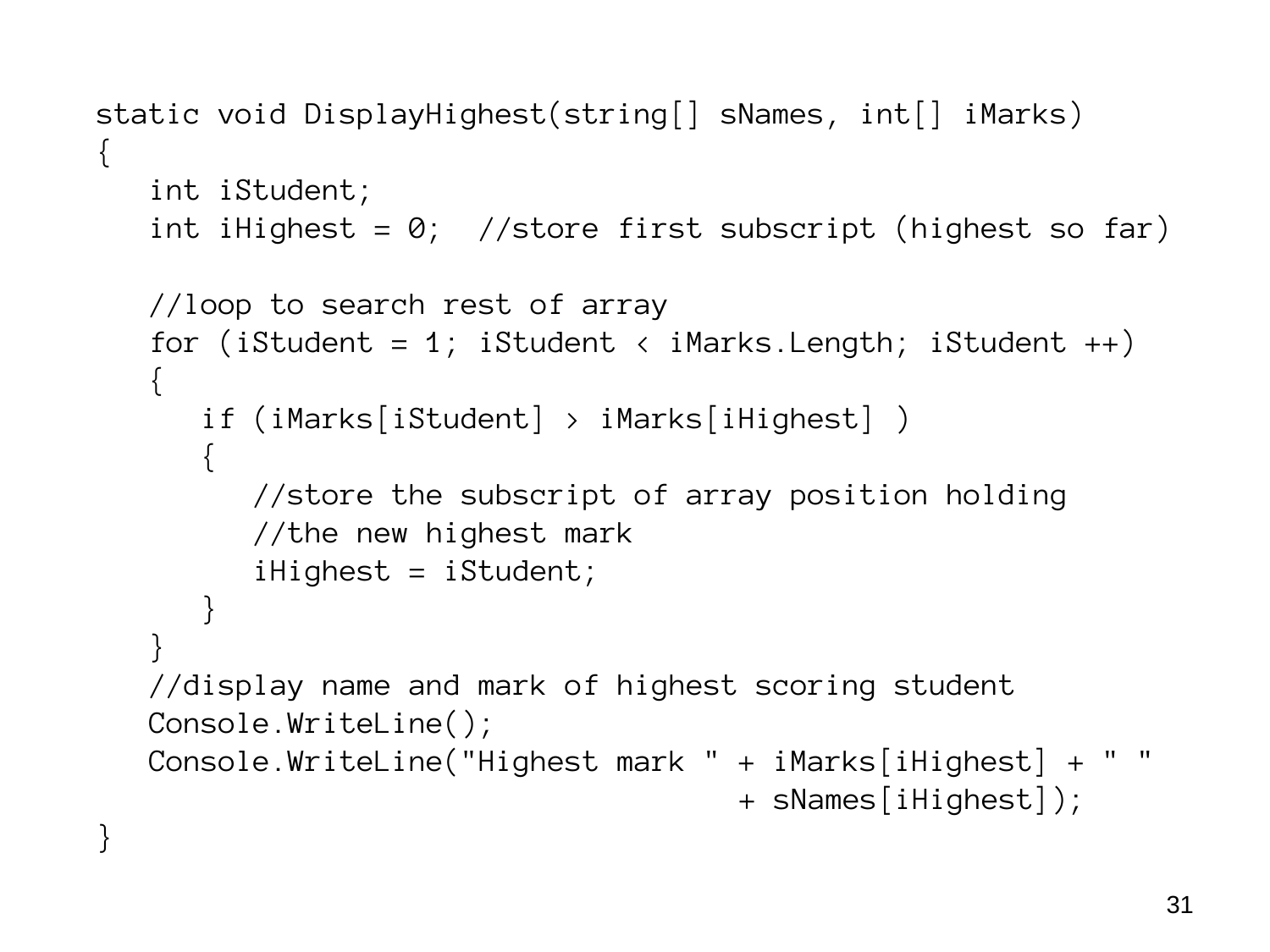

static void DisplayHighest(string[] sNames, int[] iMarks)
{
   int iStudent;
   int iHighest = 0;  //store first subscript (highest so far)

   //loop to search rest of array
   for (iStudent = 1; iStudent < iMarks.Length; iStudent ++)
   {
      if (iMarks[iStudent] > iMarks[iHighest] )
      {
         //store the subscript of array position holding
         //the new highest mark
         iHighest = iStudent;
      }
   }
   //display name and mark of highest scoring student
   Console.WriteLine();
   Console.WriteLine("Highest mark " + iMarks[iHighest] + " "
                                     + sNames[iHighest]);
}
31